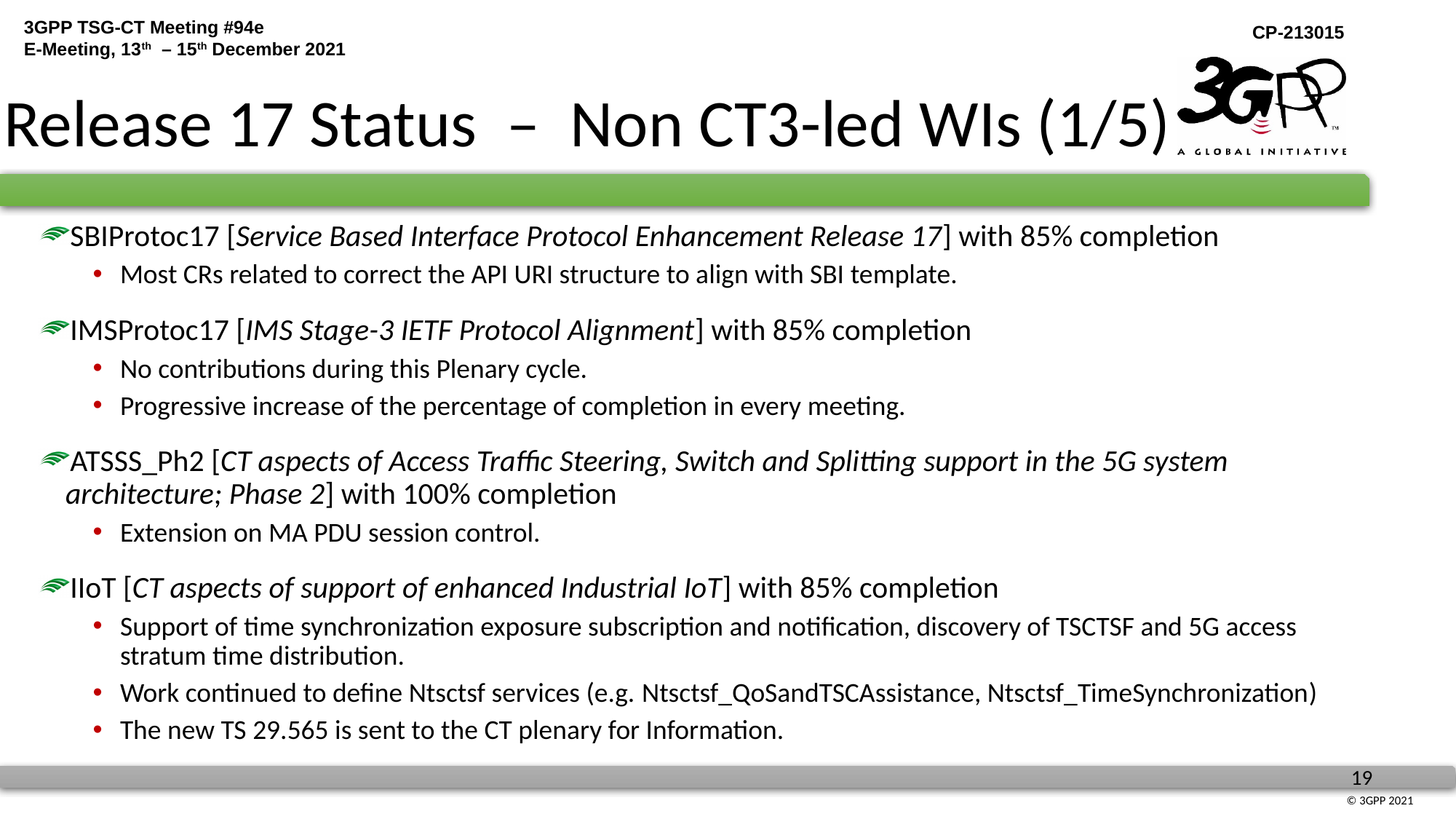

# Release 17 Status  –  Non CT3-led WIs (1/5)
SBIProtoc17 [Service Based Interface Protocol Enhancement Release 17] with 85% completion
Most CRs related to correct the API URI structure to align with SBI template.
IMSProtoc17 [IMS Stage-3 IETF Protocol Alignment] with 85% completion
No contributions during this Plenary cycle.
Progressive increase of the percentage of completion in every meeting.
ATSSS_Ph2 [CT aspects of Access Traffic Steering, Switch and Splitting support in the 5G system architecture; Phase 2] with 100% completion
Extension on MA PDU session control.
IIoT [CT aspects of support of enhanced Industrial IoT] with 85% completion
Support of time synchronization exposure subscription and notification, discovery of TSCTSF and 5G access stratum time distribution.
Work continued to define Ntsctsf services (e.g. Ntsctsf_QoSandTSCAssistance, Ntsctsf_TimeSynchronization)
The new TS 29.565 is sent to the CT plenary for Information.